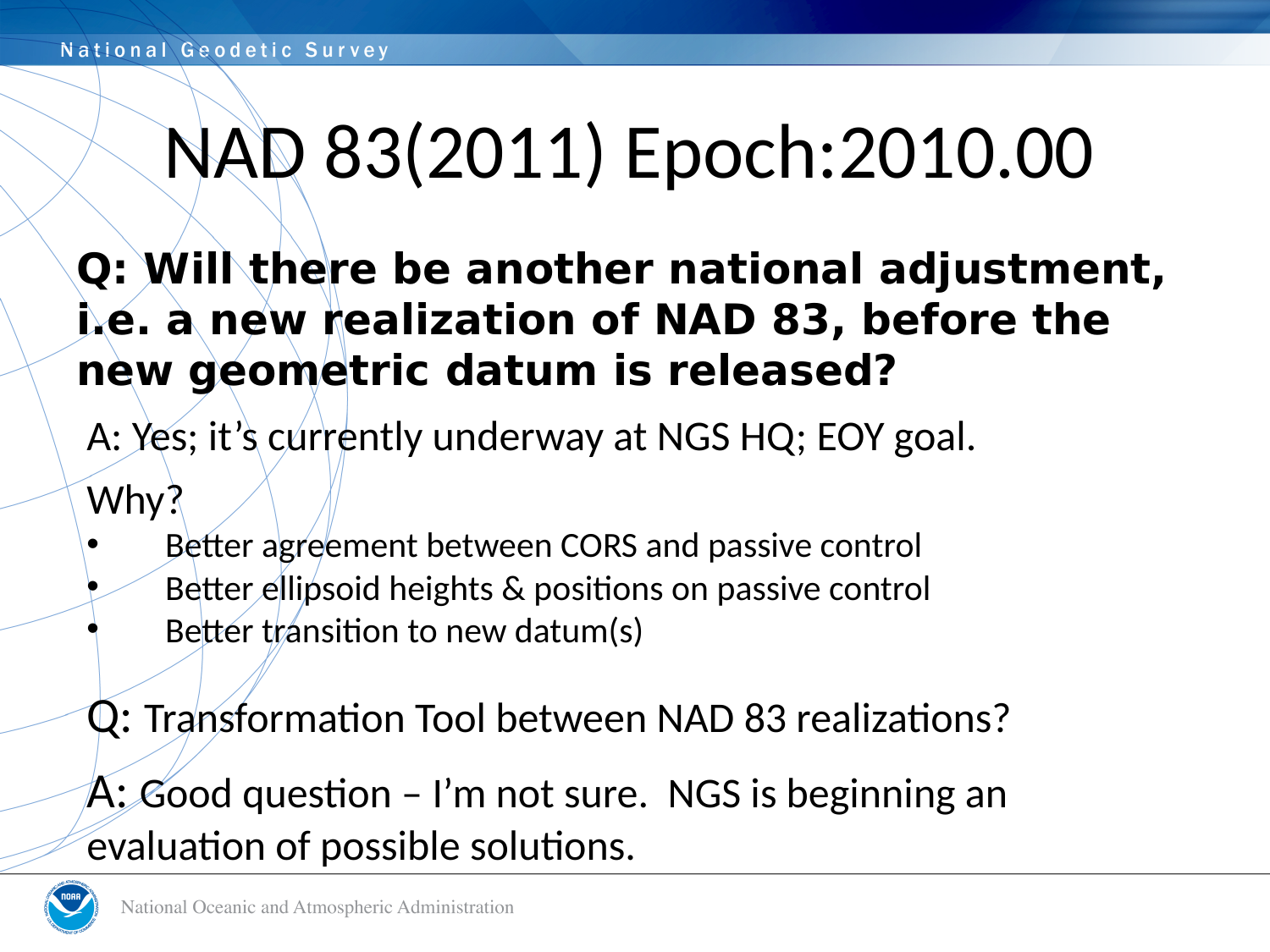

NAD 83(2011) Epoch:2010.00
# Q: Will there be another national adjustment, i.e. a new realization of NAD 83, before the new geometric datum is released?
A: Yes; it’s currently underway at NGS HQ; EOY goal.
Why?
Better agreement between CORS and passive control
Better ellipsoid heights & positions on passive control
Better transition to new datum(s)
Q: Transformation Tool between NAD 83 realizations?
A: Good question – I’m not sure.  NGS is beginning an evaluation of possible solutions.